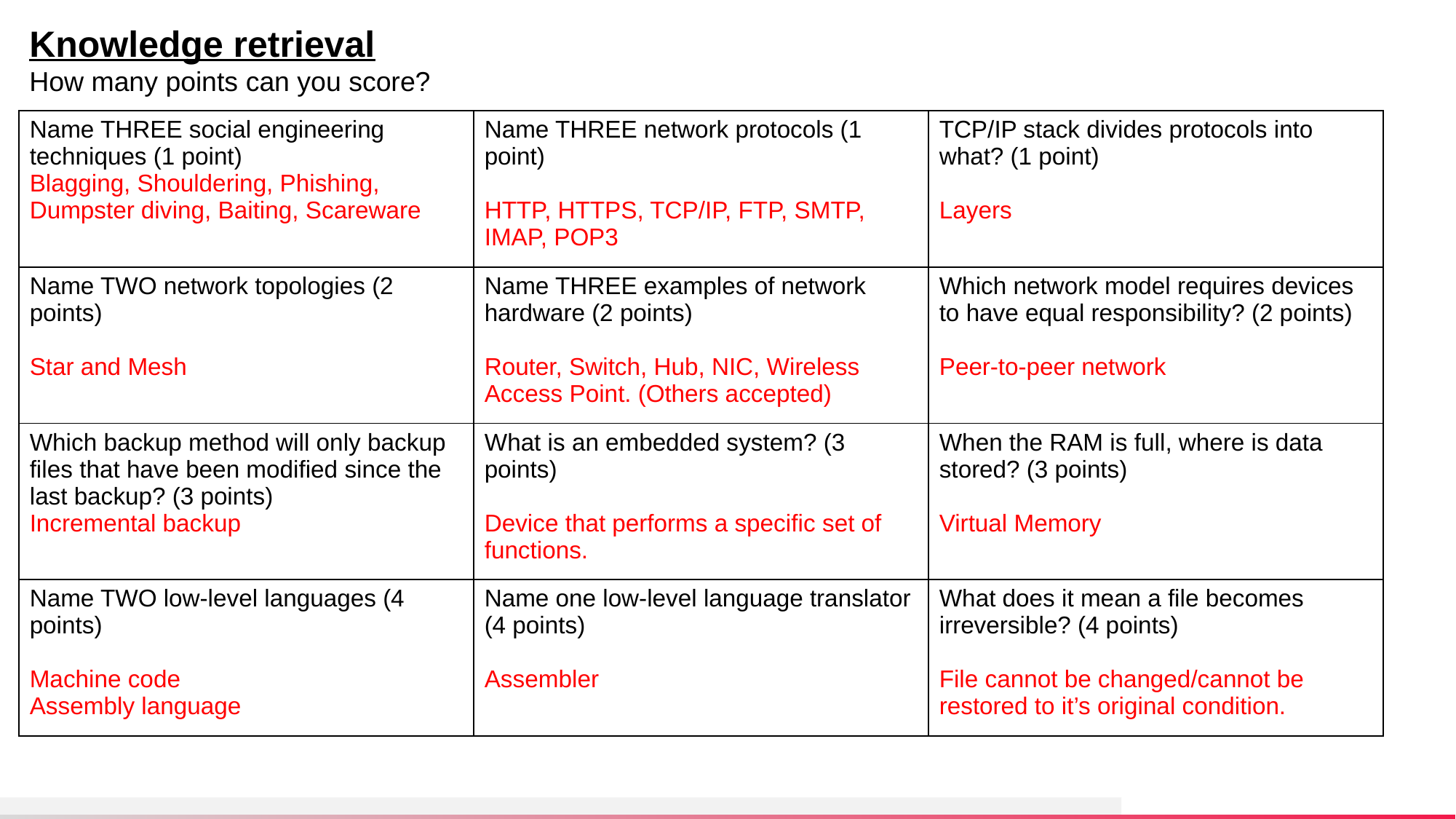

Knowledge retrieval
How many points can you score?
| Name THREE social engineering techniques (1 point) Blagging, Shouldering, Phishing, Dumpster diving, Baiting, Scareware | Name THREE network protocols (1 point) HTTP, HTTPS, TCP/IP, FTP, SMTP, IMAP, POP3 | TCP/IP stack divides protocols into what? (1 point) Layers |
| --- | --- | --- |
| Name TWO network topologies (2 points) Star and Mesh | Name THREE examples of network hardware (2 points) Router, Switch, Hub, NIC, Wireless Access Point. (Others accepted) | Which network model requires devices to have equal responsibility? (2 points) Peer-to-peer network |
| Which backup method will only backup files that have been modified since the last backup? (3 points) Incremental backup | What is an embedded system? (3 points) Device that performs a specific set of functions. | When the RAM is full, where is data stored? (3 points) Virtual Memory |
| Name TWO low-level languages (4 points) Machine code Assembly language | Name one low-level language translator (4 points) Assembler | What does it mean a file becomes irreversible? (4 points) File cannot be changed/cannot be restored to it’s original condition. |